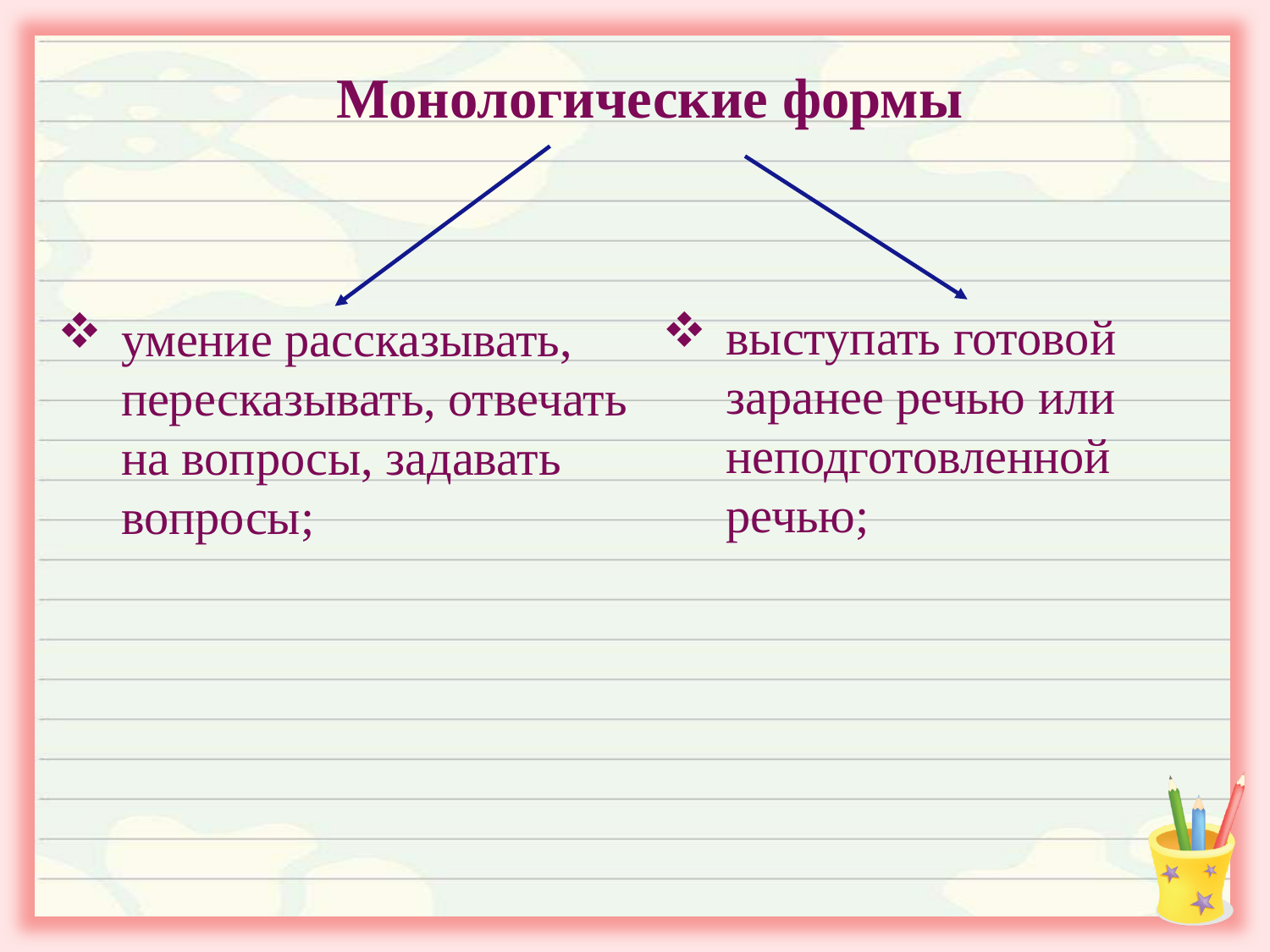

# Монологические формы
выступать готовой заранее речью или неподготовленной  речью;
умение рассказывать, пересказывать, отвечать на вопросы, задавать вопросы;